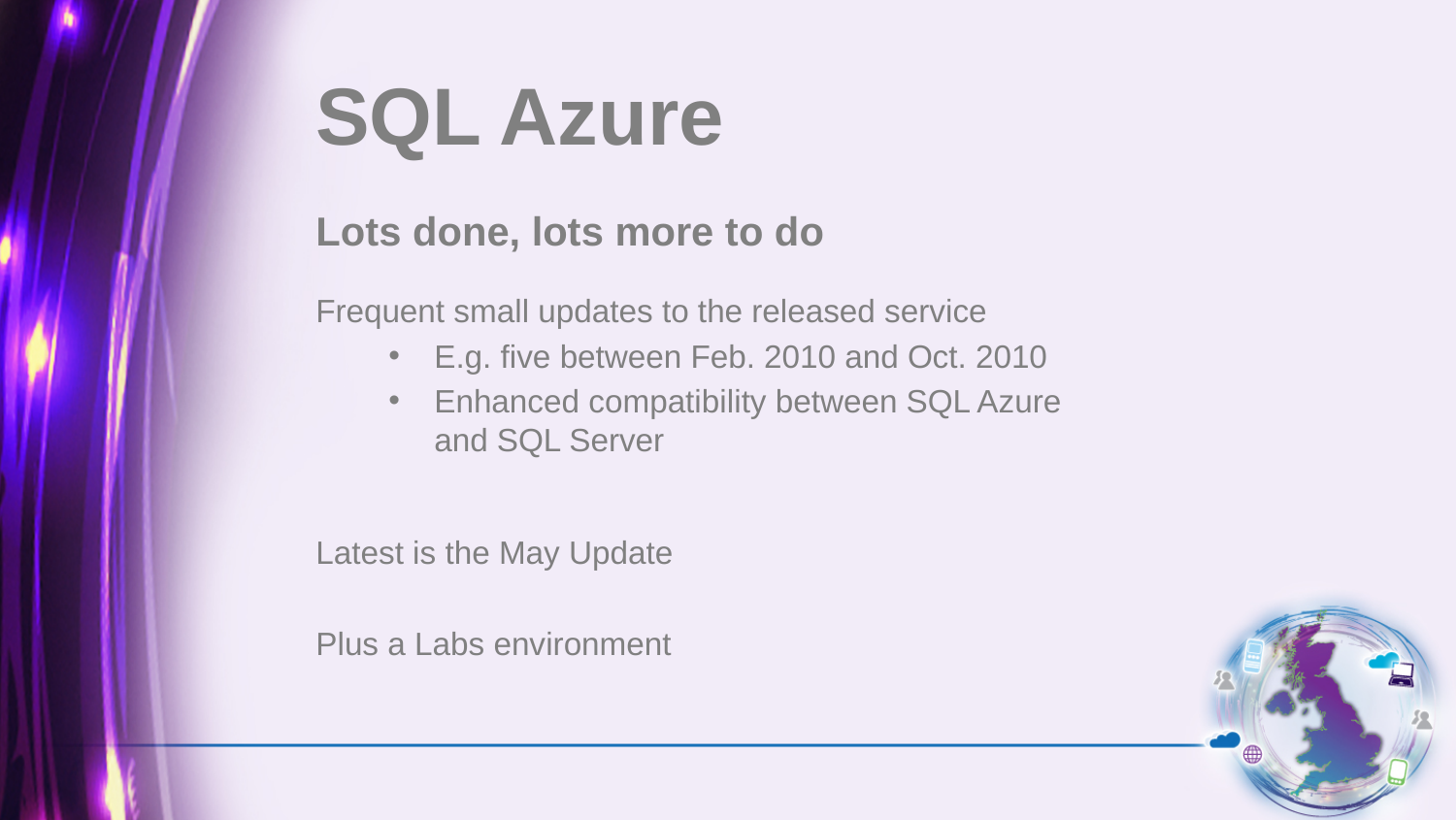

# SQL Azure
Lots done, lots more to do
Frequent small updates to the released service
E.g. five between Feb. 2010 and Oct. 2010
Enhanced compatibility between SQL Azure and SQL Server

Latest is the May Update

Plus a Labs environment